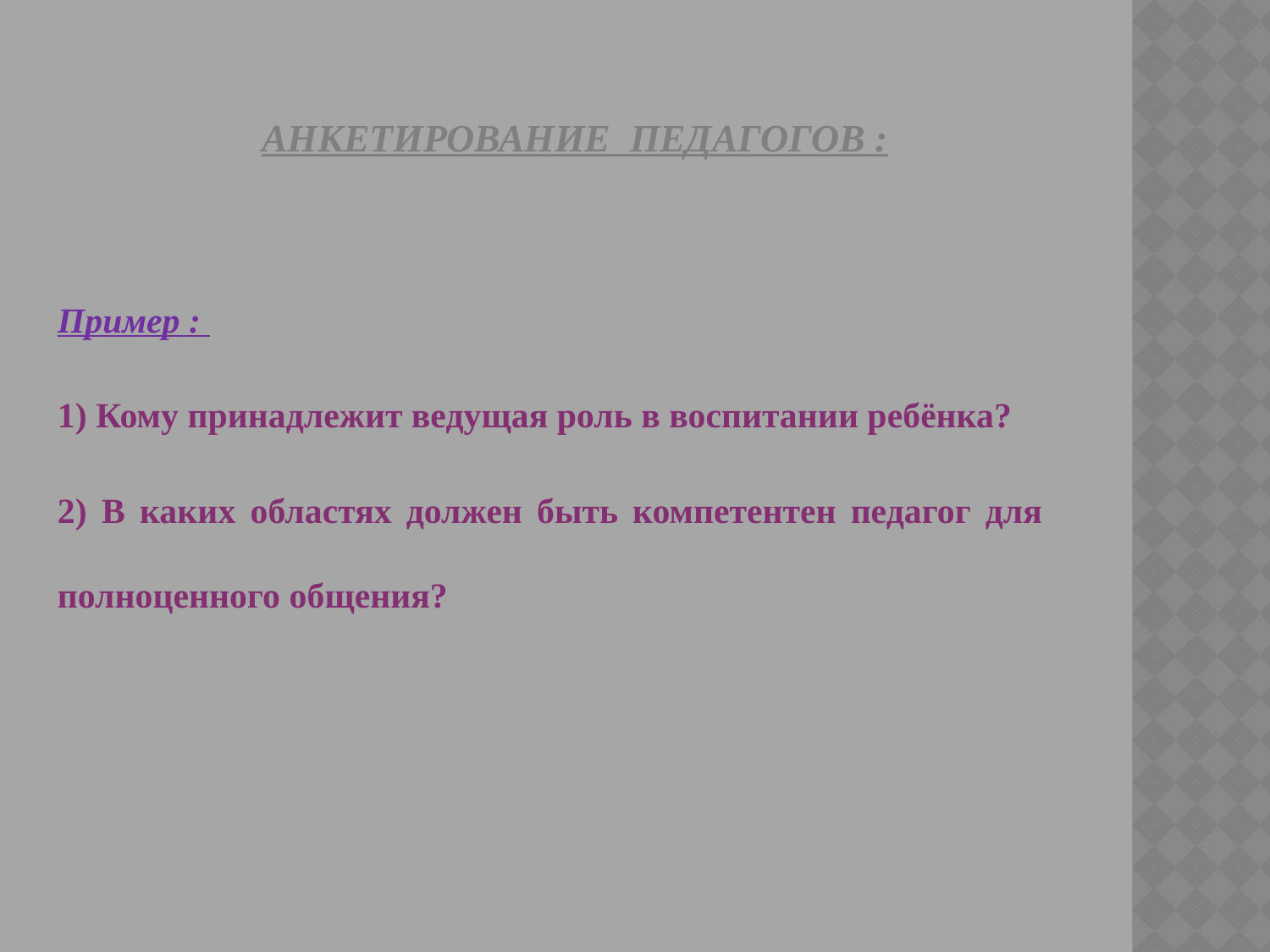

# Анкетирование  педагогов :

Пример :
1) Кому принадлежит ведущая роль в воспитании ребёнка?
2) В каких областях должен быть компетентен педагог для полноценного общения?